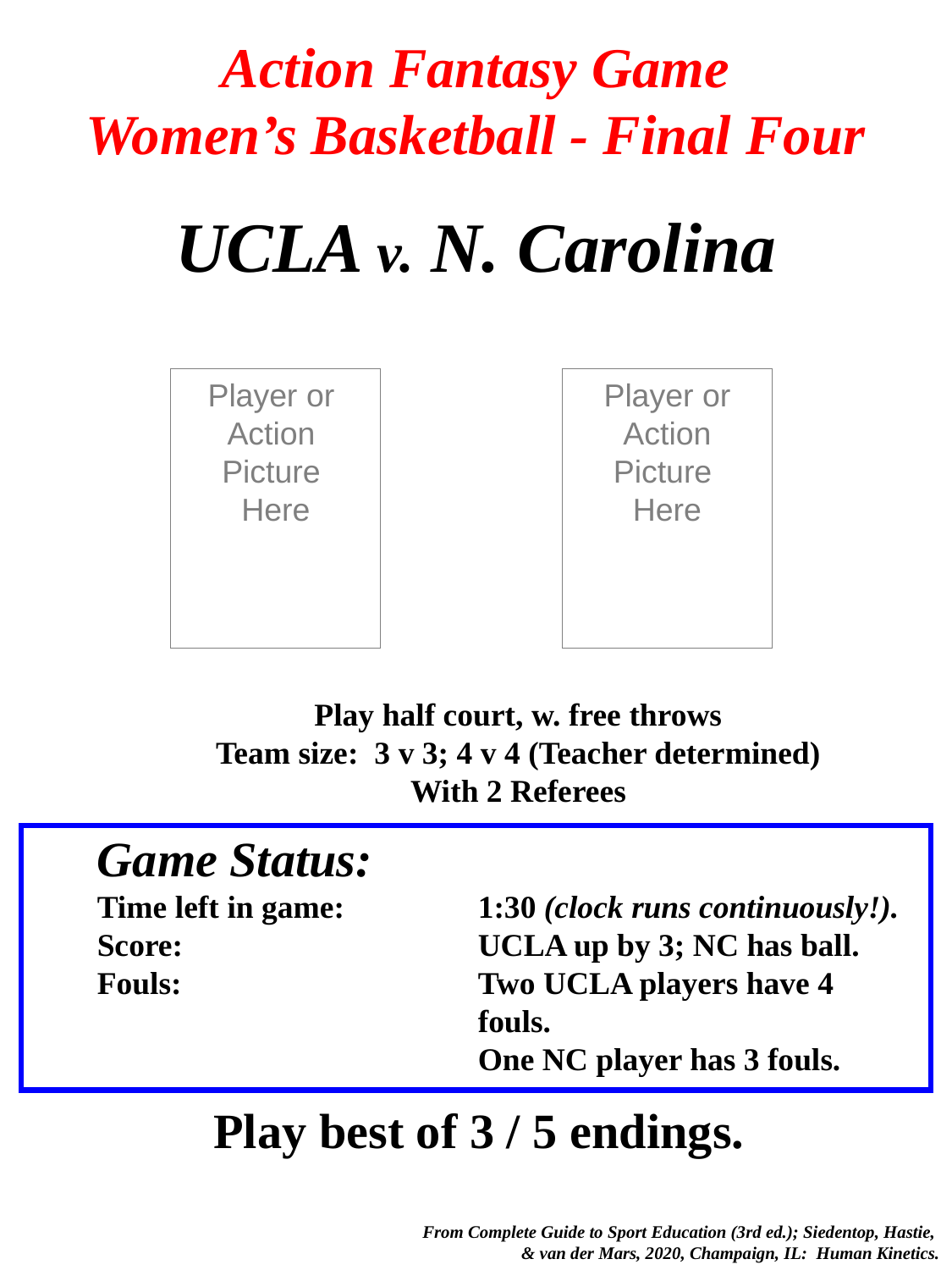

# Action Fantasy Game Women’s Basketball - Final Four
UCLA v. N. Carolina

Player or
Action
Picture
Here

Player or Action
Picture
Here

Play half court, w. free throws
Team size:  3 v 3; 4 v 4 (Teacher determined)
With 2 Referees

Game Status:
Time left in game:		1:30 (clock runs continuously!).
Score:  			UCLA up by 3; NC has ball.
Fouls: 			Two UCLA players have 4 				fouls.
			One NC player has 3 fouls.

Play best of 3 / 5 endings.
 From Complete Guide to Sport Education (3rd ed.); Siedentop, Hastie,
& van der Mars, 2020, Champaign, IL:  Human Kinetics.